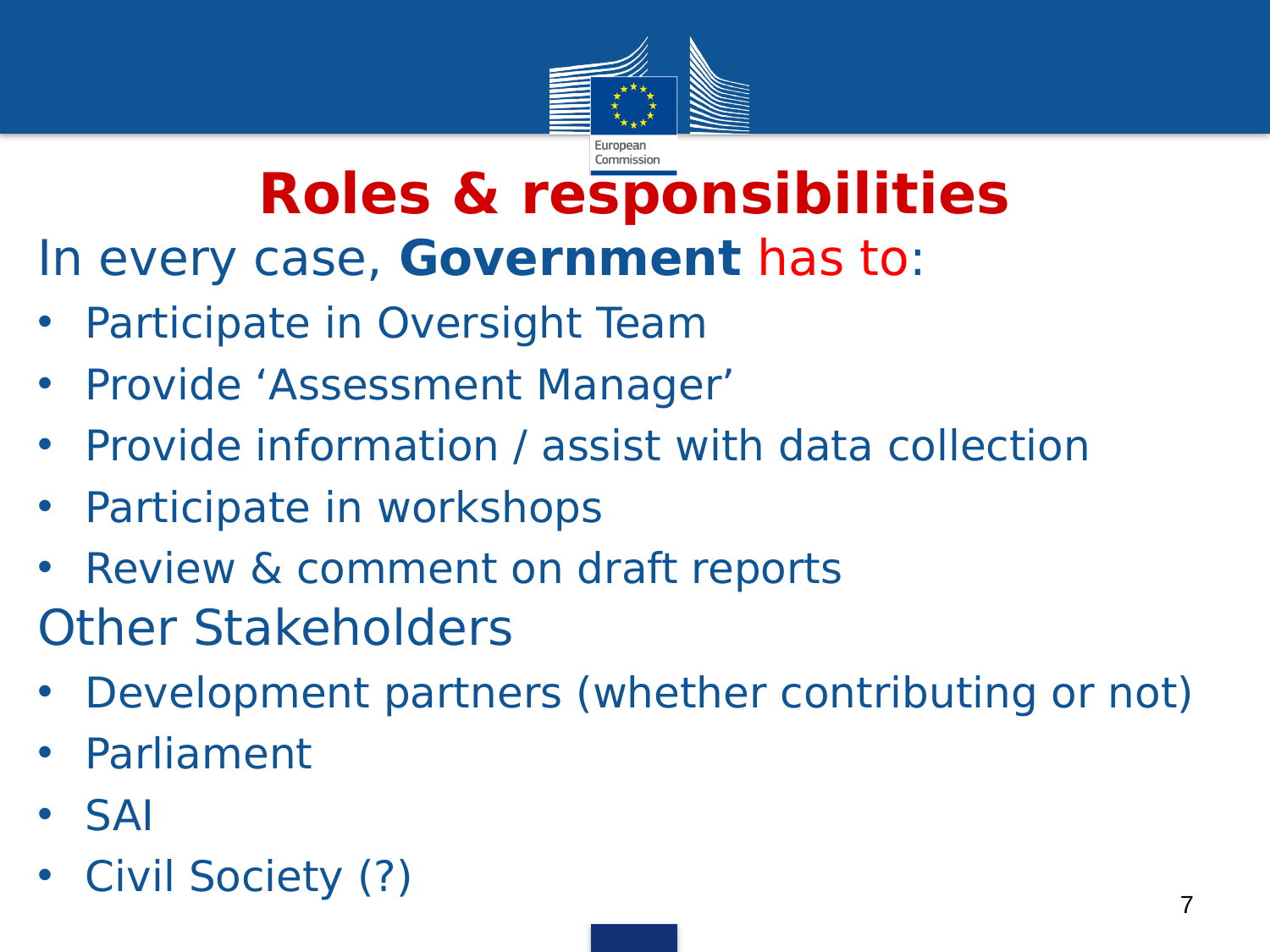

# Roles & responsibilities
In every case, Government has to:
Participate in Oversight Team
Provide ‘Assessment Manager’
Provide information / assist with data collection
Participate in workshops
Review & comment on draft reports
Other Stakeholders
Development partners (whether contributing or not)
Parliament
SAI
Civil Society (?)
7